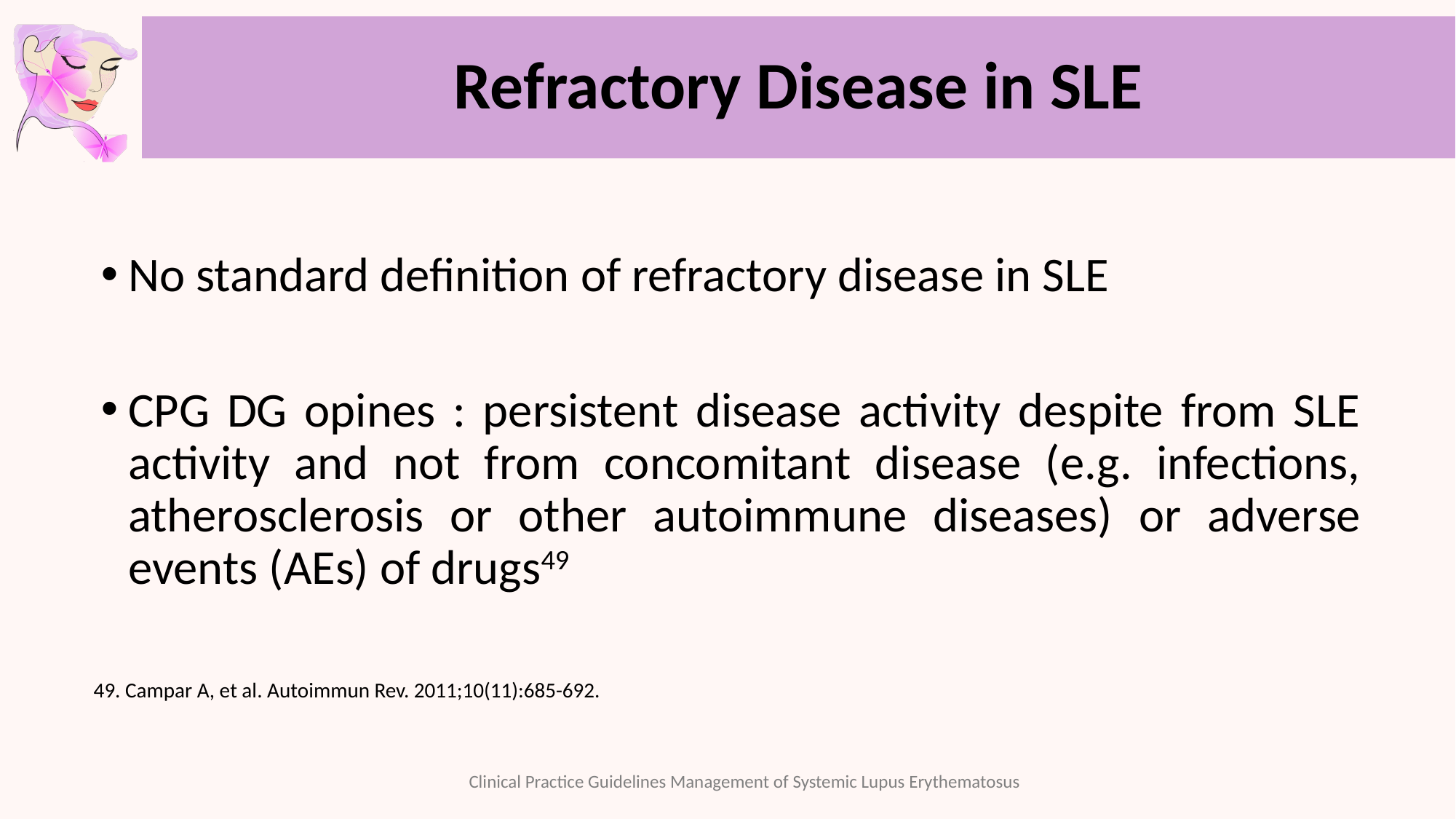

# Refractory Disease in SLE
No standard definition of refractory disease in SLE

CPG DG opines : persistent disease activity despite from SLE activity and not from concomitant disease (e.g. infections, atherosclerosis or other autoimmune diseases) or adverse events (AEs) of drugs49
49. Campar A, et al. Autoimmun Rev. 2011;10(11):685-692.